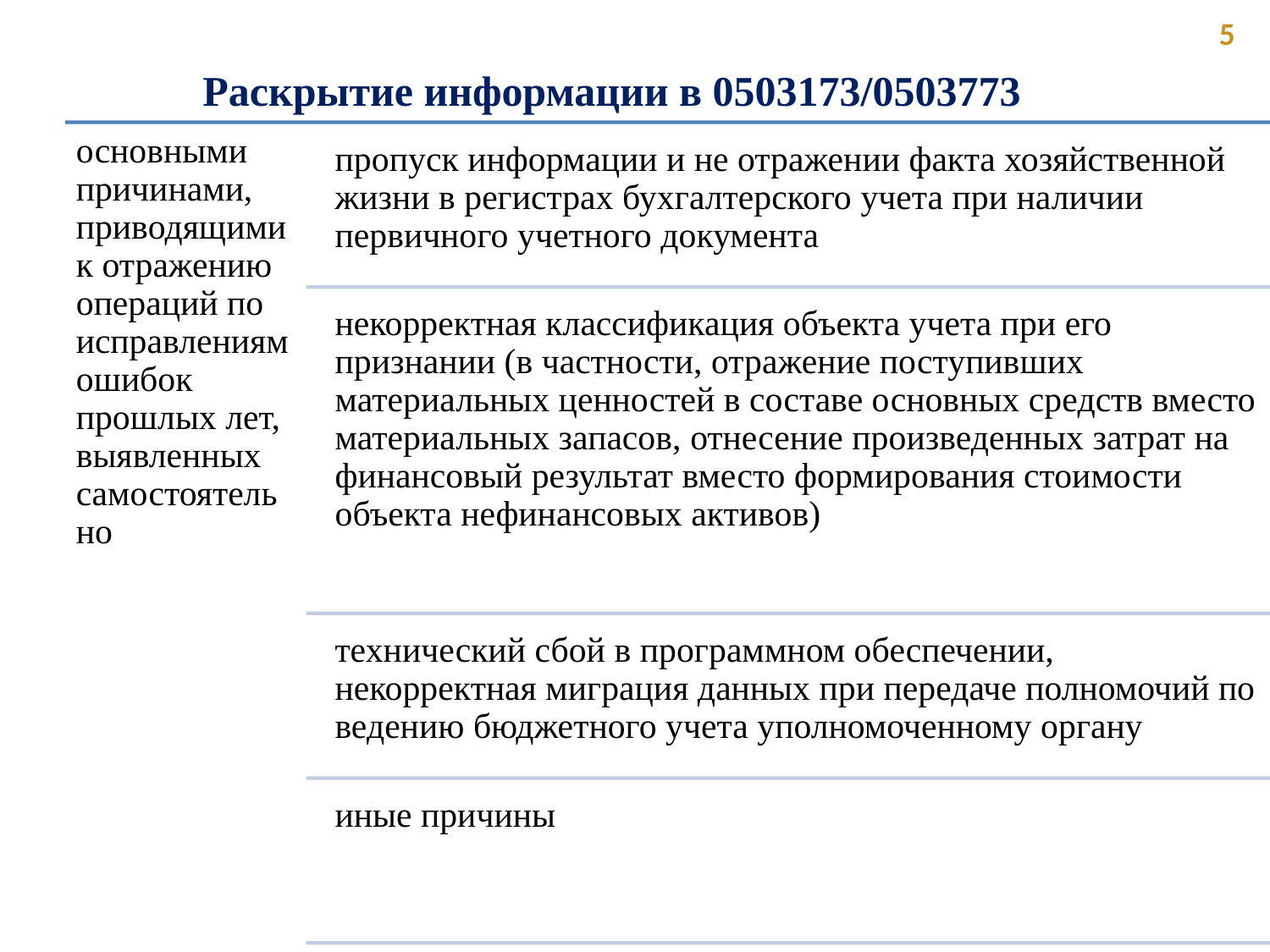

5
Раскрытие информации в 0503173/0503773
основными причинами, приводящими к отражению операций по исправлениям ошибок прошлых лет, выявленных самостоятельно
пропуск информации и не отражении факта хозяйственной жизни в регистрах бухгалтерского учета при наличии первичного учетного документа
некорректная классификация объекта учета при его признании (в частности, отражение поступивших материальных ценностей в составе основных средств вместо материальных запасов, отнесение произведенных затрат на финансовый результат вместо формирования стоимости объекта нефинансовых активов)
технический сбой в программном обеспечении, некорректная миграция данных при передаче полномочий по ведению бюджетного учета уполномоченному органу
иные причины